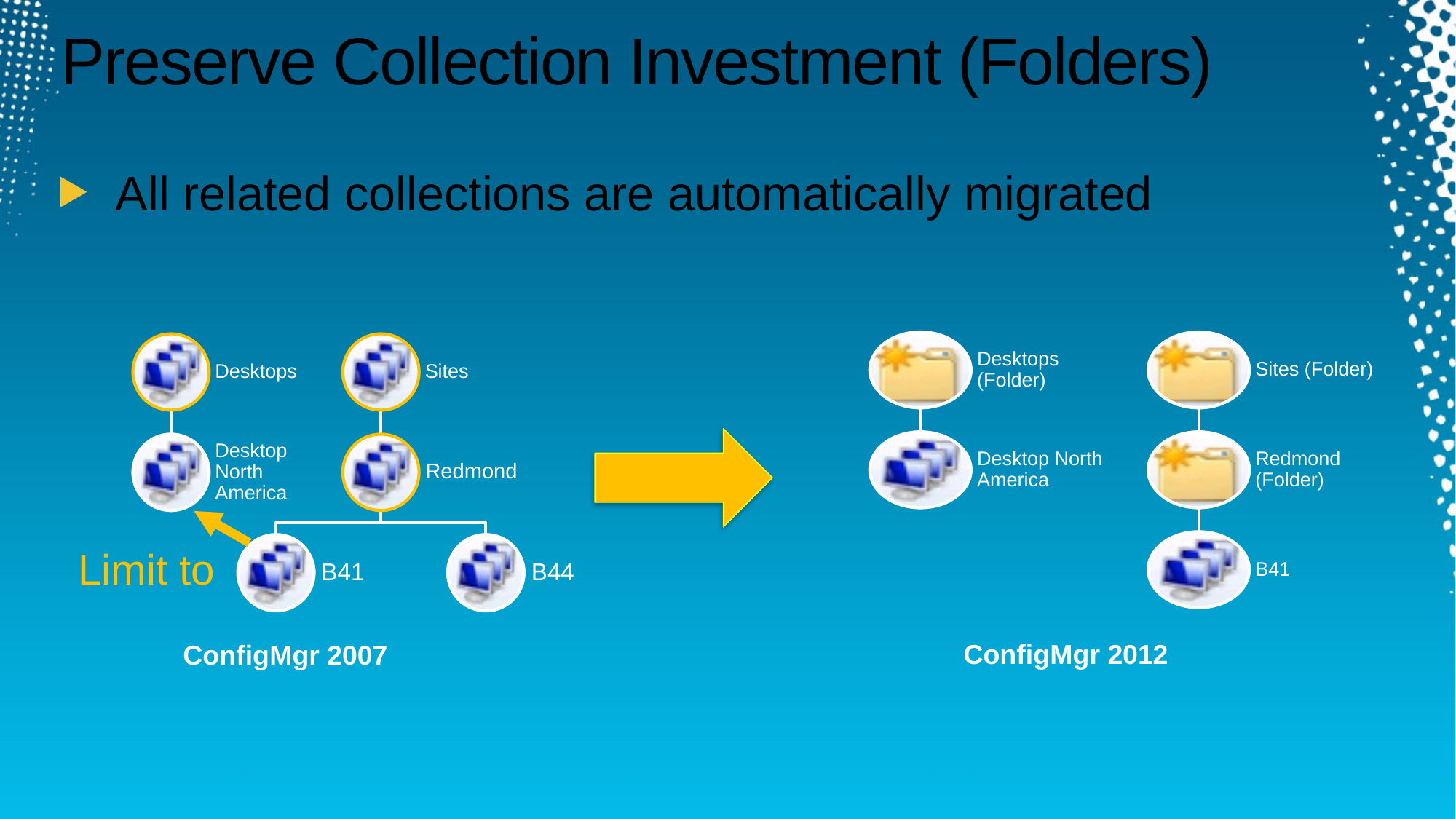

# Preserve Collection Investment (Folders)
All related collections are automatically migrated
Desktops (Folder)
Desktop North America
Sites (Folder)
Redmond (Folder)
B41
ConfigMgr 2012
Desktops
Desktop North America
Sites
Redmond
B41
B44
ConfigMgr 2007

Limit to